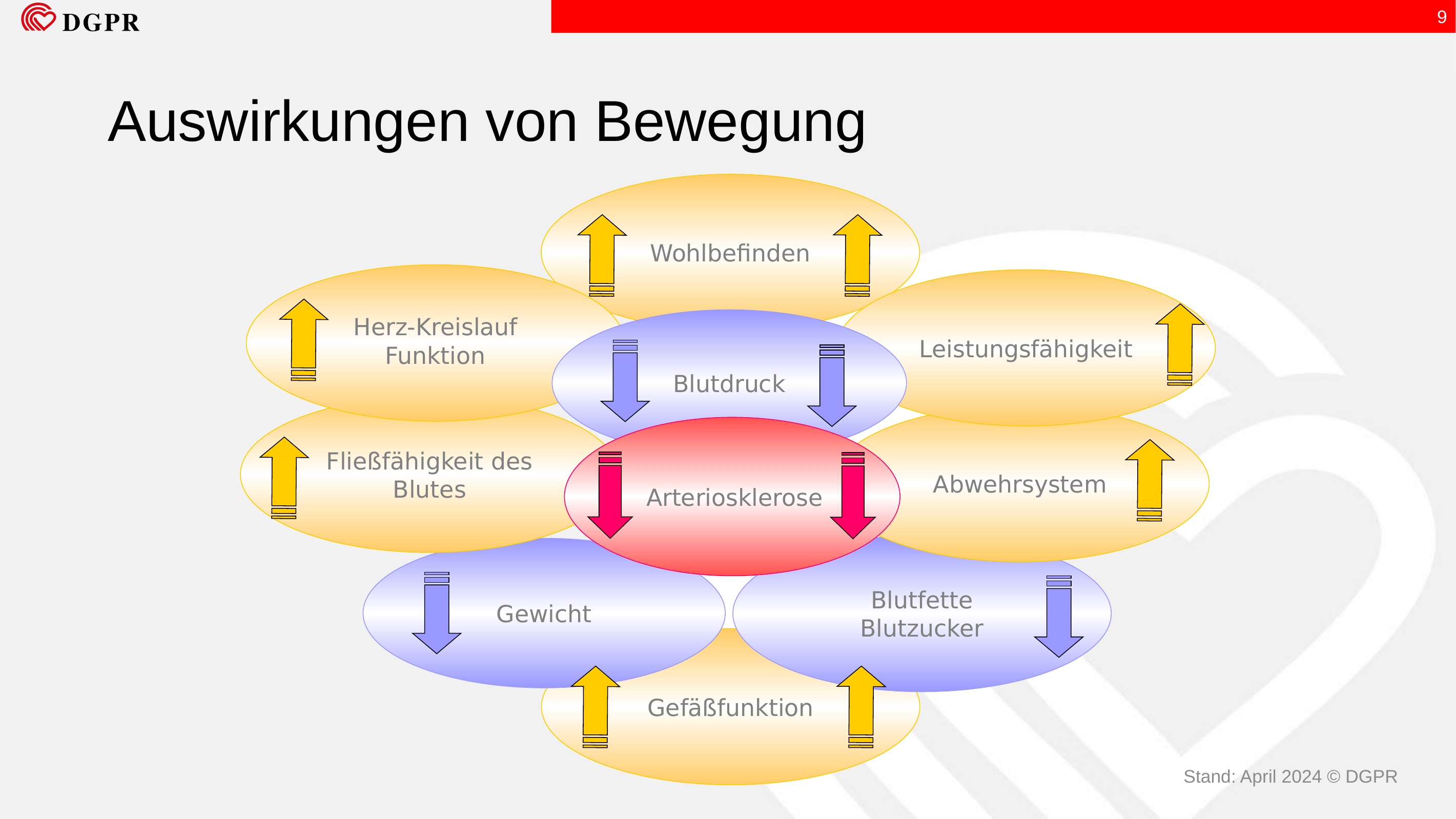

9
# Auswirkungen von Bewegung
Wohlbefinden

Herz-Kreislauf
Funktion

Leistungsfähigkeit
Blutdruck

Fließfähigkeit des
Blutes
Abwehrsystem

Blutfette
Blutzucker
Gewicht

Gefäßfunktion

 Arteriosklerose

Stand: April 2024 © DGPR